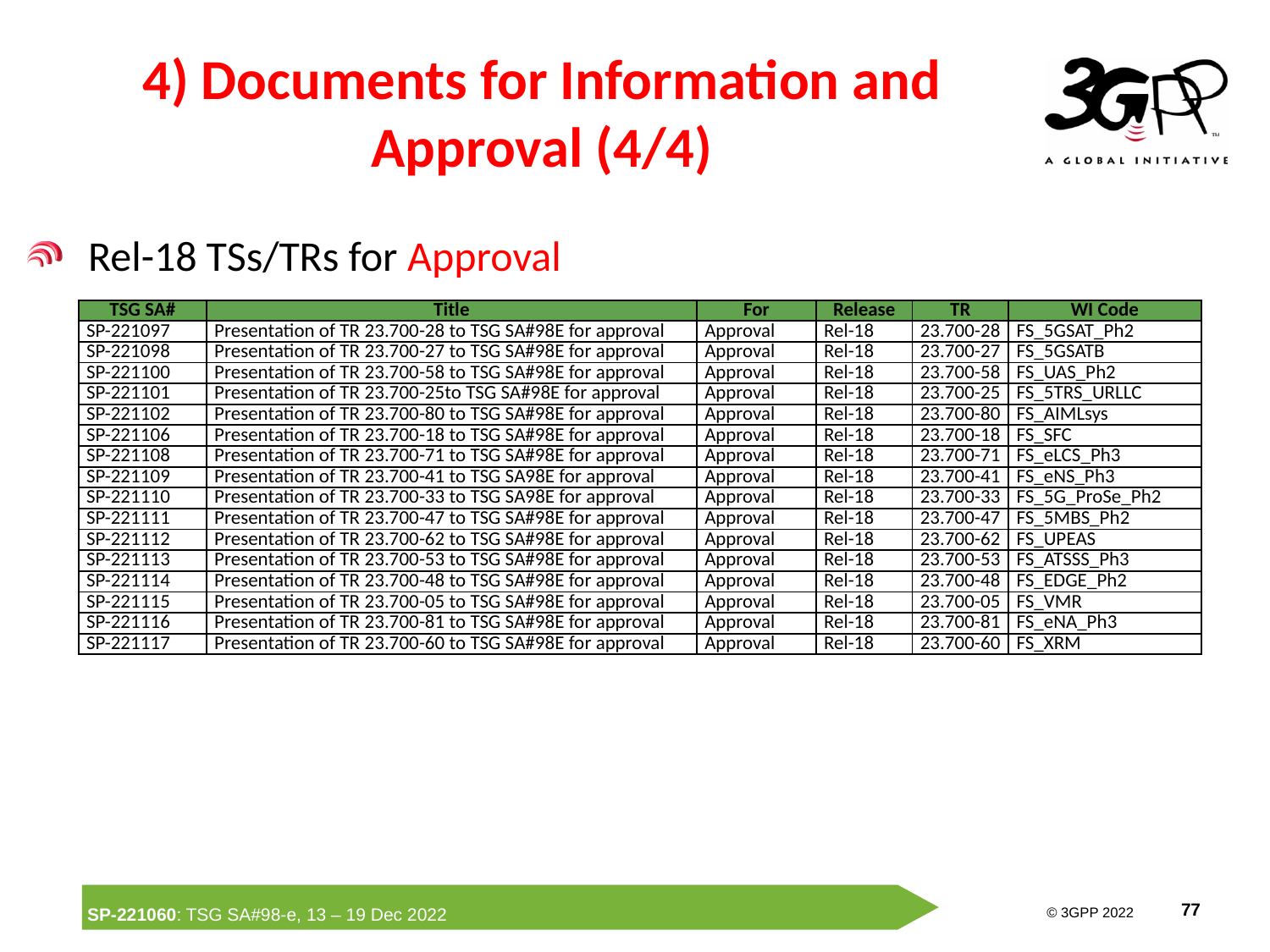

# 4) Documents for Information and Approval (4/4)
Rel-18 TSs/TRs for Approval

| TSG SA# | Title | For | Release | TR | WI Code |
| --- | --- | --- | --- | --- | --- |
| SP-221097 | Presentation of TR 23.700-28 to TSG SA#98E for approval | Approval | Rel-18 | 23.700-28 | FS\_5GSAT\_Ph2 |
| SP-221098 | Presentation of TR 23.700-27 to TSG SA#98E for approval | Approval | Rel-18 | 23.700-27 | FS\_5GSATB |
| SP-221100 | Presentation of TR 23.700-58 to TSG SA#98E for approval | Approval | Rel-18 | 23.700-58 | FS\_UAS\_Ph2 |
| SP-221101 | Presentation of TR 23.700-25to TSG SA#98E for approval | Approval | Rel-18 | 23.700-25 | FS\_5TRS\_URLLC |
| SP-221102 | Presentation of TR 23.700-80 to TSG SA#98E for approval | Approval | Rel-18 | 23.700-80 | FS\_AIMLsys |
| SP-221106 | Presentation of TR 23.700-18 to TSG SA#98E for approval | Approval | Rel-18 | 23.700-18 | FS\_SFC |
| SP-221108 | Presentation of TR 23.700-71 to TSG SA#98E for approval | Approval | Rel-18 | 23.700-71 | FS\_eLCS\_Ph3 |
| SP-221109 | Presentation of TR 23.700-41 to TSG SA98E for approval | Approval | Rel-18 | 23.700-41 | FS\_eNS\_Ph3 |
| SP-221110 | Presentation of TR 23.700-33 to TSG SA98E for approval | Approval | Rel-18 | 23.700-33 | FS\_5G\_ProSe\_Ph2 |
| SP-221111 | Presentation of TR 23.700-47 to TSG SA#98E for approval | Approval | Rel-18 | 23.700-47 | FS\_5MBS\_Ph2 |
| SP-221112 | Presentation of TR 23.700-62 to TSG SA#98E for approval | Approval | Rel-18 | 23.700-62 | FS\_UPEAS |
| SP-221113 | Presentation of TR 23.700-53 to TSG SA#98E for approval | Approval | Rel-18 | 23.700-53 | FS\_ATSSS\_Ph3 |
| SP-221114 | Presentation of TR 23.700-48 to TSG SA#98E for approval | Approval | Rel-18 | 23.700-48 | FS\_EDGE\_Ph2 |
| SP-221115 | Presentation of TR 23.700-05 to TSG SA#98E for approval | Approval | Rel-18 | 23.700-05 | FS\_VMR |
| SP-221116 | Presentation of TR 23.700-81 to TSG SA#98E for approval | Approval | Rel-18 | 23.700-81 | FS\_eNA\_Ph3 |
| SP-221117 | Presentation of TR 23.700-60 to TSG SA#98E for approval | Approval | Rel-18 | 23.700-60 | FS\_XRM |